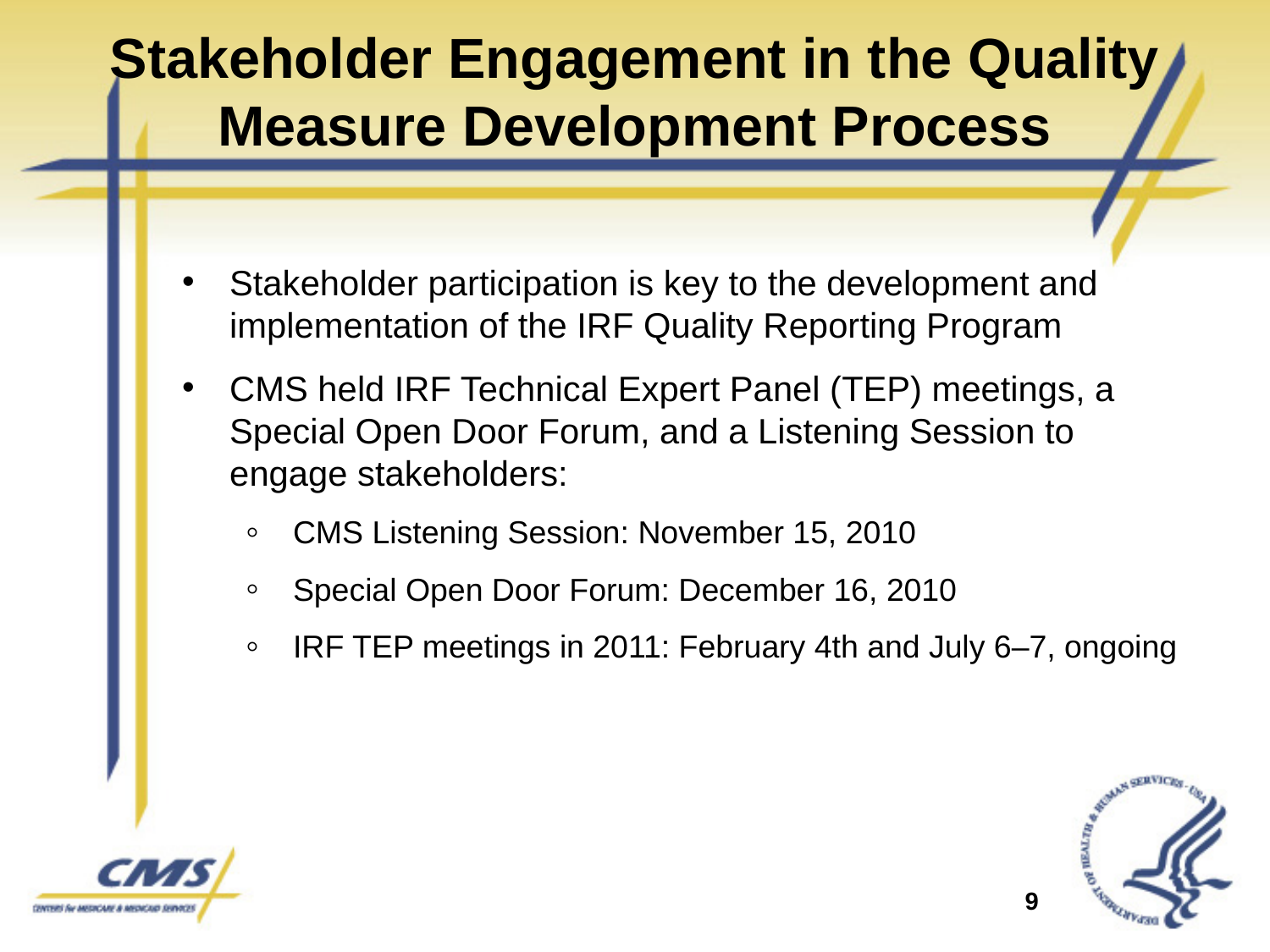

# Stakeholder Engagement in the Quality Measure Development Process
Stakeholder participation is key to the development and implementation of the IRF Quality Reporting Program
CMS held IRF Technical Expert Panel (TEP) meetings, a Special Open Door Forum, and a Listening Session to engage stakeholders:
CMS Listening Session: November 15, 2010
Special Open Door Forum: December 16, 2010
IRF TEP meetings in 2011: February 4th and July 6–7, ongoing